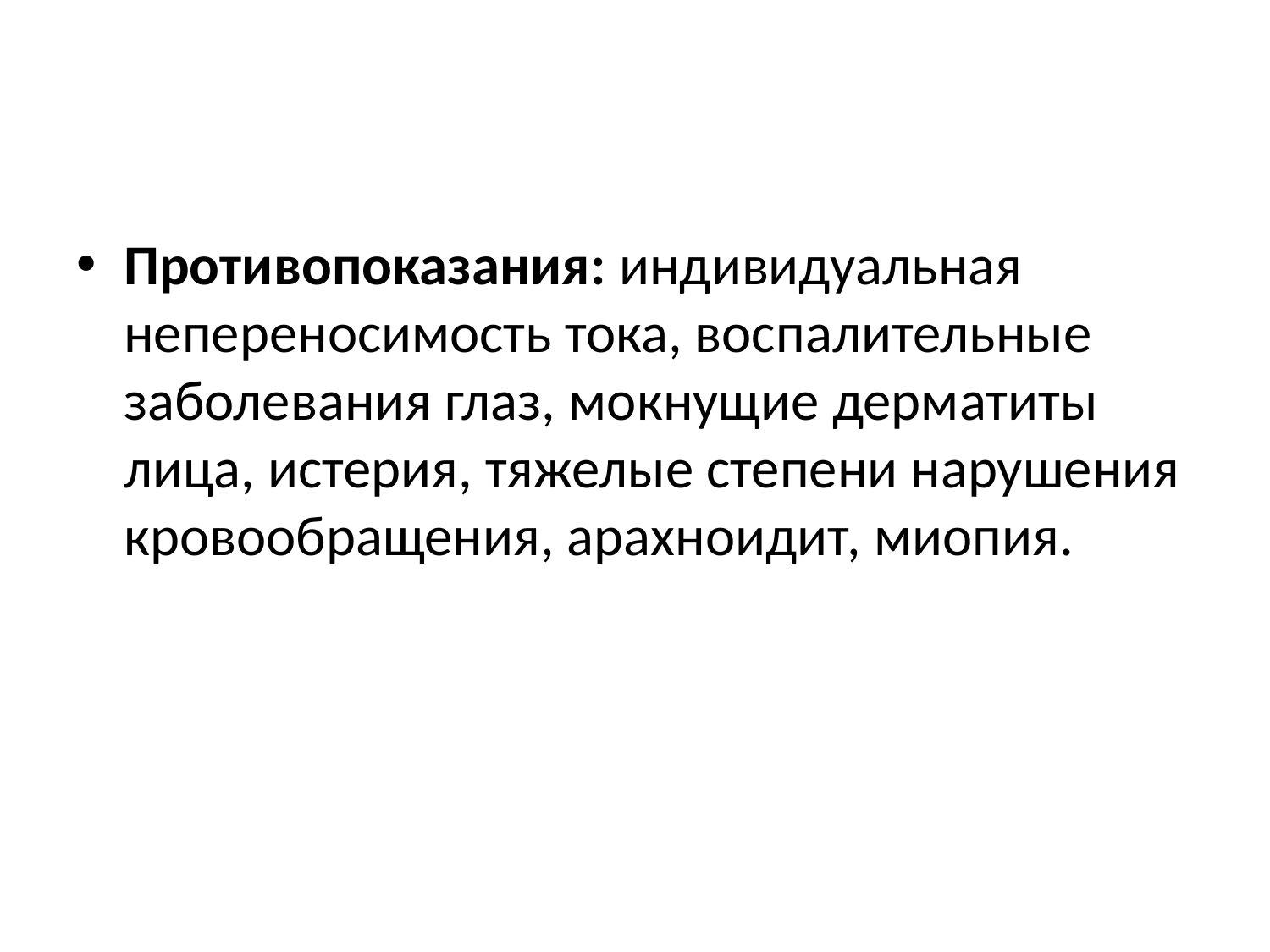

#
Противопоказания: индивидуальная непереносимость тока, вос­палительные заболевания глаз, мокнущие дерматиты лица, истерия, тяжелые степени нарушения кровообращения, арахноидит, миопия.